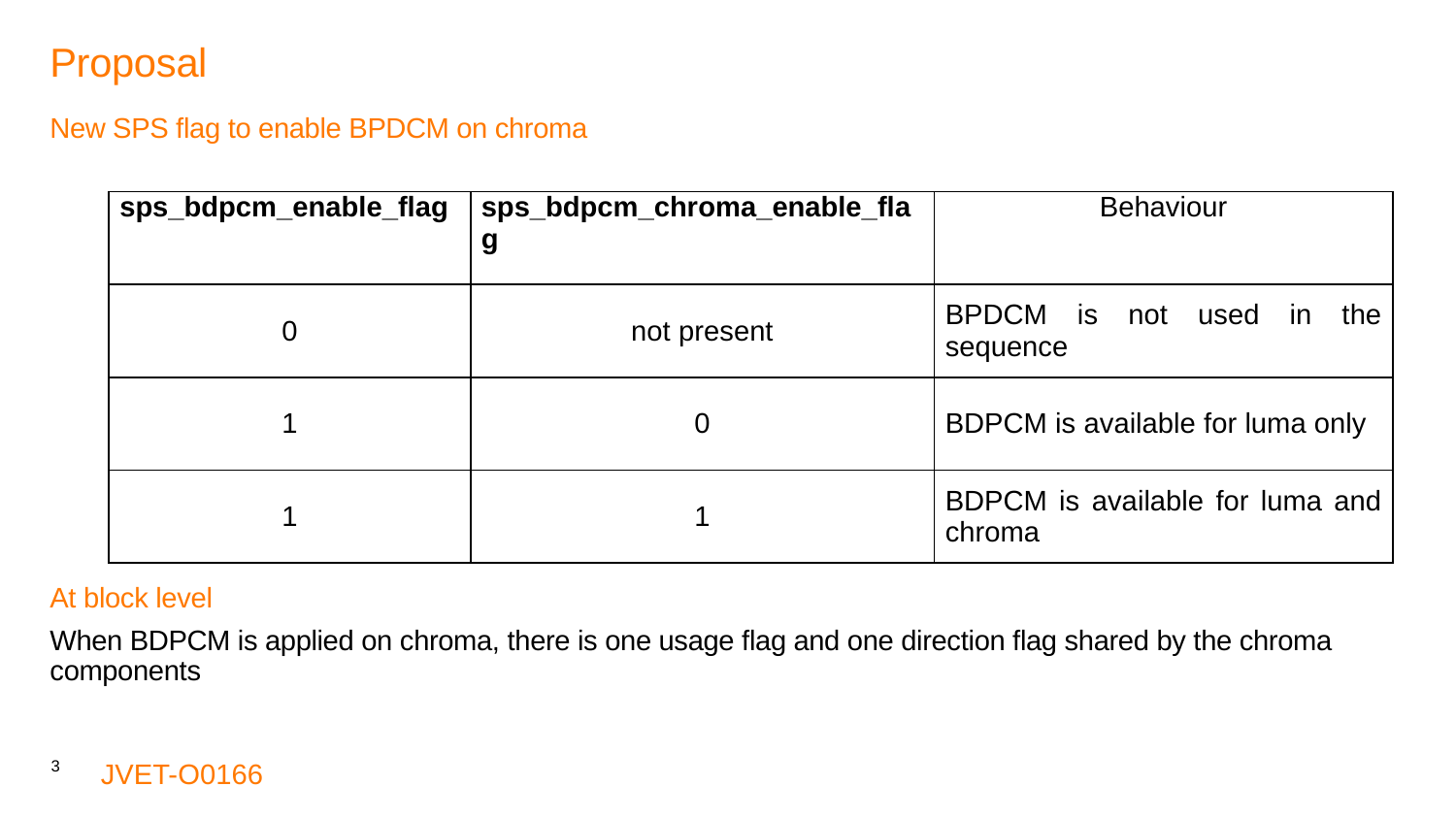

# Proposal
New SPS flag to enable BPDCM on chroma

At block level
When BDPCM is applied on chroma, there is one usage flag and one direction flag shared by the chroma components

| sps\_bdpcm\_enable\_flag | sps\_bdpcm\_chroma\_enable\_flag | Behaviour |
| --- | --- | --- |
| 0 | not present | BPDCM is not used in the sequence |
| 1 | 0 | BDPCM is available for luma only |
| 1 | 1 | BDPCM is available for luma and chroma |